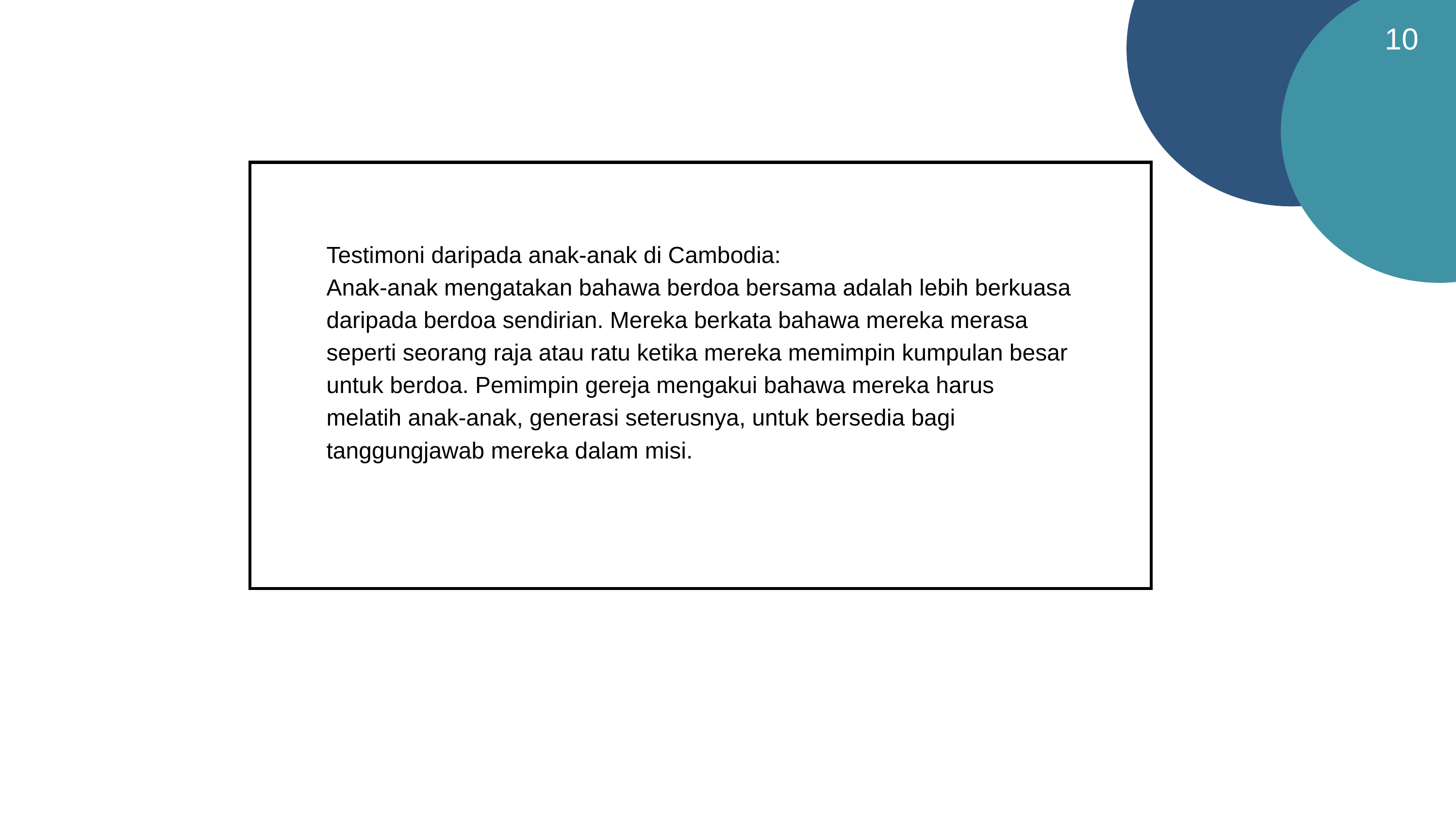

10

Testimoni daripada anak-anak di Cambodia:
Anak-anak mengatakan bahawa berdoa bersama adalah lebih berkuasa daripada berdoa sendirian. Mereka berkata bahawa mereka merasa seperti seorang raja atau ratu ketika mereka memimpin kumpulan besar untuk berdoa. Pemimpin gereja mengakui bahawa mereka harus melatih anak-anak, generasi seterusnya, untuk bersedia bagi tanggungjawab mereka dalam misi.